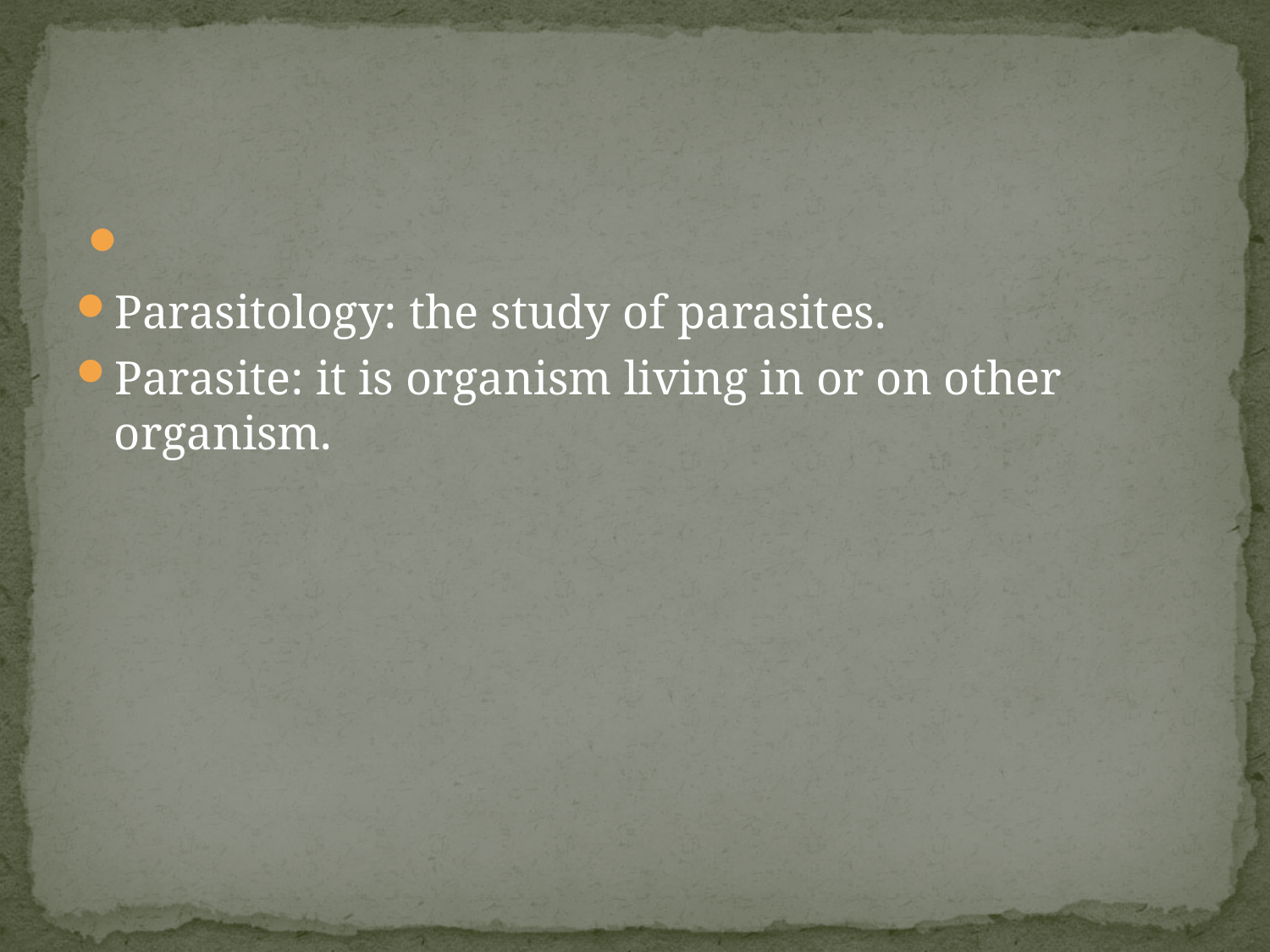

#

Parasitology: the study of parasites.
Parasite: it is organism living in or on other organism.